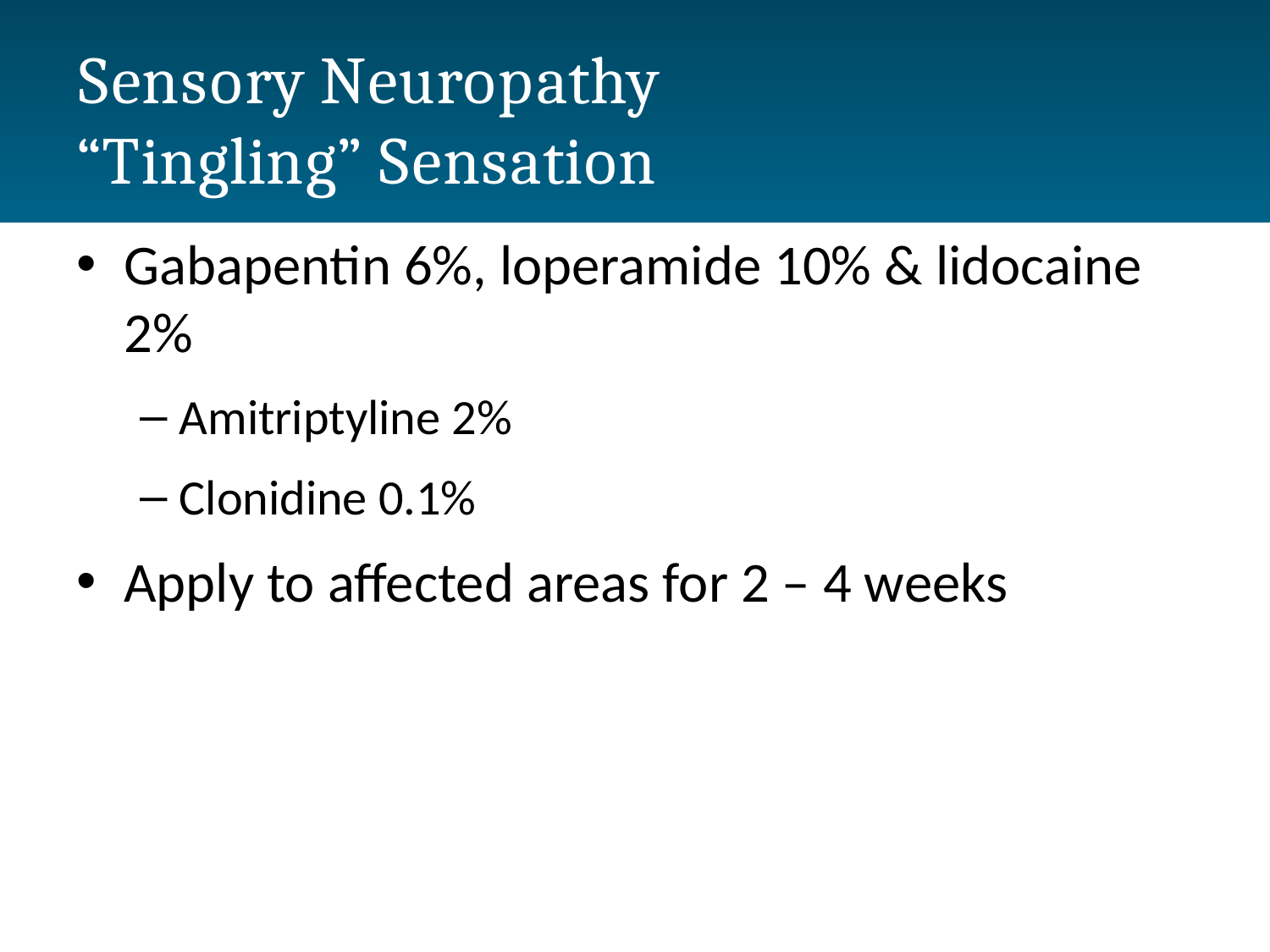

# Sensory Neuropathy “Tingling” Sensation
Gabapentin 6%, loperamide 10% & lidocaine 2%
Amitriptyline 2%
Clonidine 0.1%
Apply to affected areas for 2 – 4 weeks